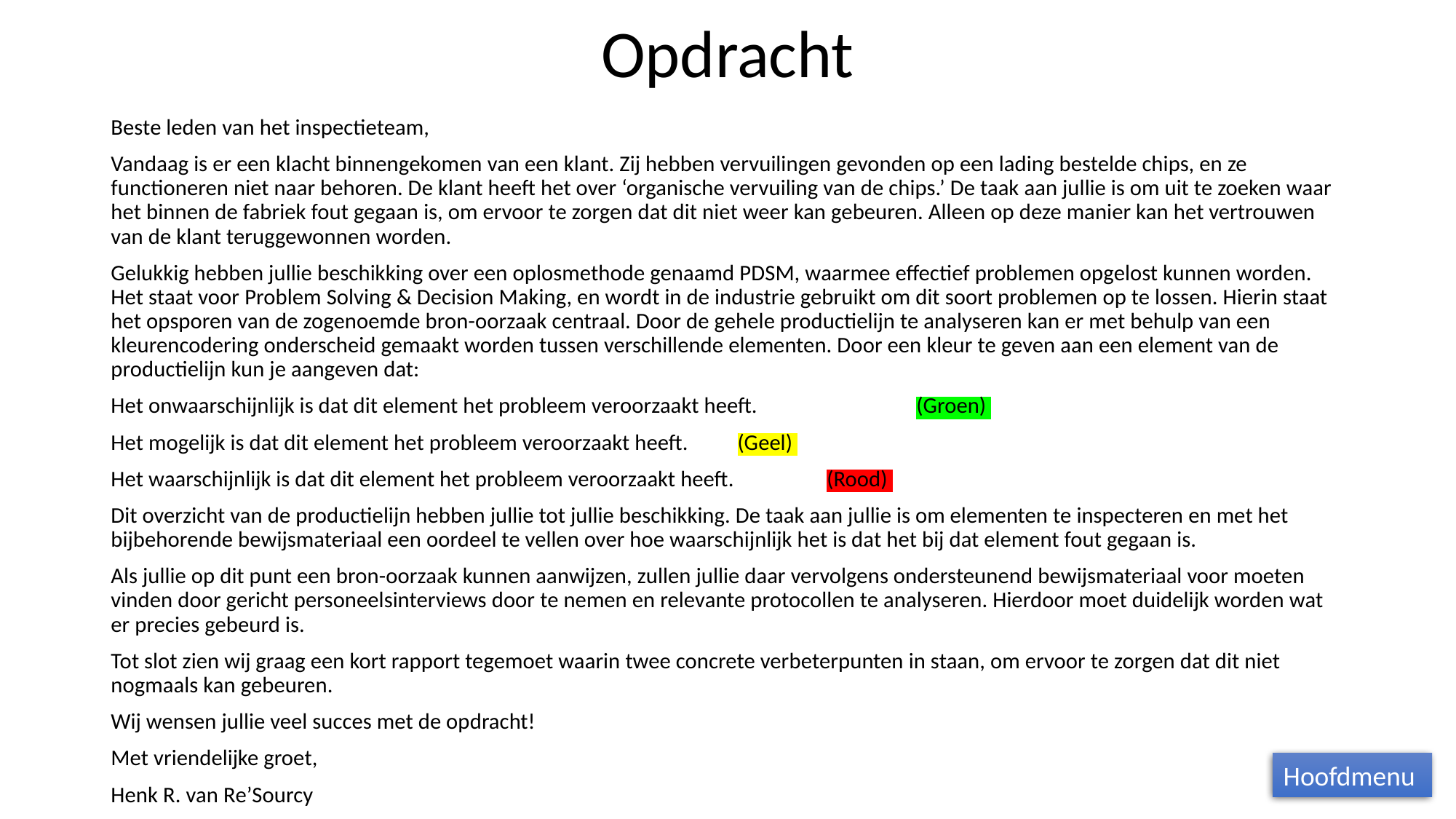

# Opdracht
Beste leden van het inspectieteam,
Vandaag is er een klacht binnengekomen van een klant. Zij hebben vervuilingen gevonden op een lading bestelde chips, en ze functioneren niet naar behoren. De klant heeft het over ‘organische vervuiling van de chips.’ De taak aan jullie is om uit te zoeken waar het binnen de fabriek fout gegaan is, om ervoor te zorgen dat dit niet weer kan gebeuren. Alleen op deze manier kan het vertrouwen van de klant teruggewonnen worden.
Gelukkig hebben jullie beschikking over een oplosmethode genaamd PDSM, waarmee effectief problemen opgelost kunnen worden. Het staat voor Problem Solving & Decision Making, en wordt in de industrie gebruikt om dit soort problemen op te lossen. Hierin staat het opsporen van de zogenoemde bron-oorzaak centraal. Door de gehele productielijn te analyseren kan er met behulp van een kleurencodering onderscheid gemaakt worden tussen verschillende elementen. Door een kleur te geven aan een element van de productielijn kun je aangeven dat:
Het onwaarschijnlijk is dat dit element het probleem veroorzaakt heeft.               	(Groen)
Het mogelijk is dat dit element het probleem veroorzaakt heeft.   		(Geel)
Het waarschijnlijk is dat dit element het probleem veroorzaakt heeft.  		(Rood)
Dit overzicht van de productielijn hebben jullie tot jullie beschikking. De taak aan jullie is om elementen te inspecteren en met het bijbehorende bewijsmateriaal een oordeel te vellen over hoe waarschijnlijk het is dat het bij dat element fout gegaan is.
Als jullie op dit punt een bron-oorzaak kunnen aanwijzen, zullen jullie daar vervolgens ondersteunend bewijsmateriaal voor moeten vinden door gericht personeelsinterviews door te nemen en relevante protocollen te analyseren. Hierdoor moet duidelijk worden wat er precies gebeurd is.
Tot slot zien wij graag een kort rapport tegemoet waarin twee concrete verbeterpunten in staan, om ervoor te zorgen dat dit niet nogmaals kan gebeuren.
Wij wensen jullie veel succes met de opdracht!
Met vriendelijke groet,
Henk R. van Re’Sourcy

Hoofdmenu